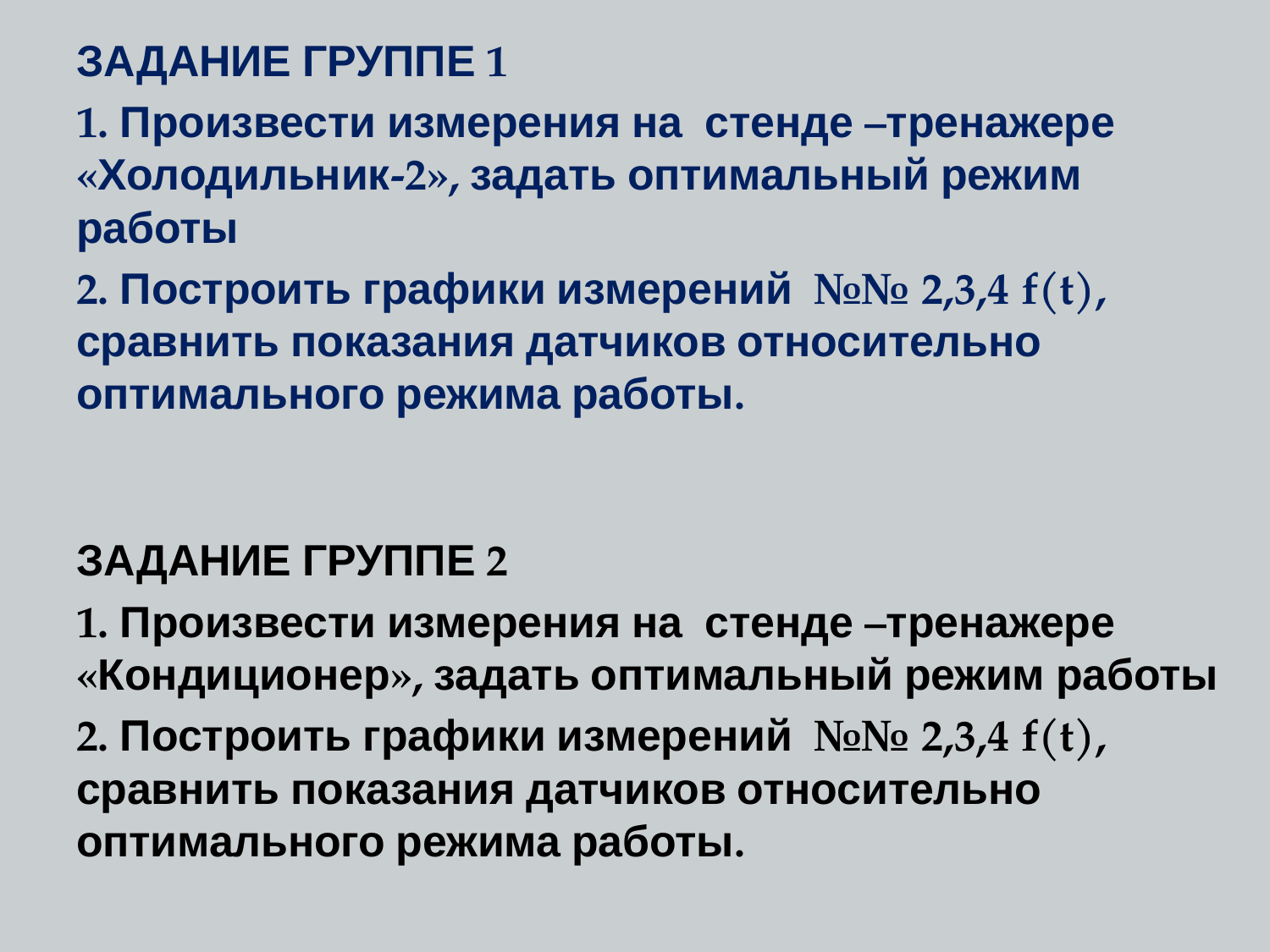

ЗАДАНИЕ ГРУППЕ 1
1. Произвести измерения на  стенде –тренажере  «Холодильник-2», задать оптимальный режим работы
2. Построить графики измерений  №№ 2,3,4 f(t), сравнить показания датчиков относительно оптимального режима работы.

ЗАДАНИЕ ГРУППЕ 2
1. Произвести измерения на  стенде –тренажере  «Кондиционер», задать оптимальный режим работы
2. Построить графики измерений  №№ 2,3,4 f(t), сравнить показания датчиков относительно оптимального режима работы.
#